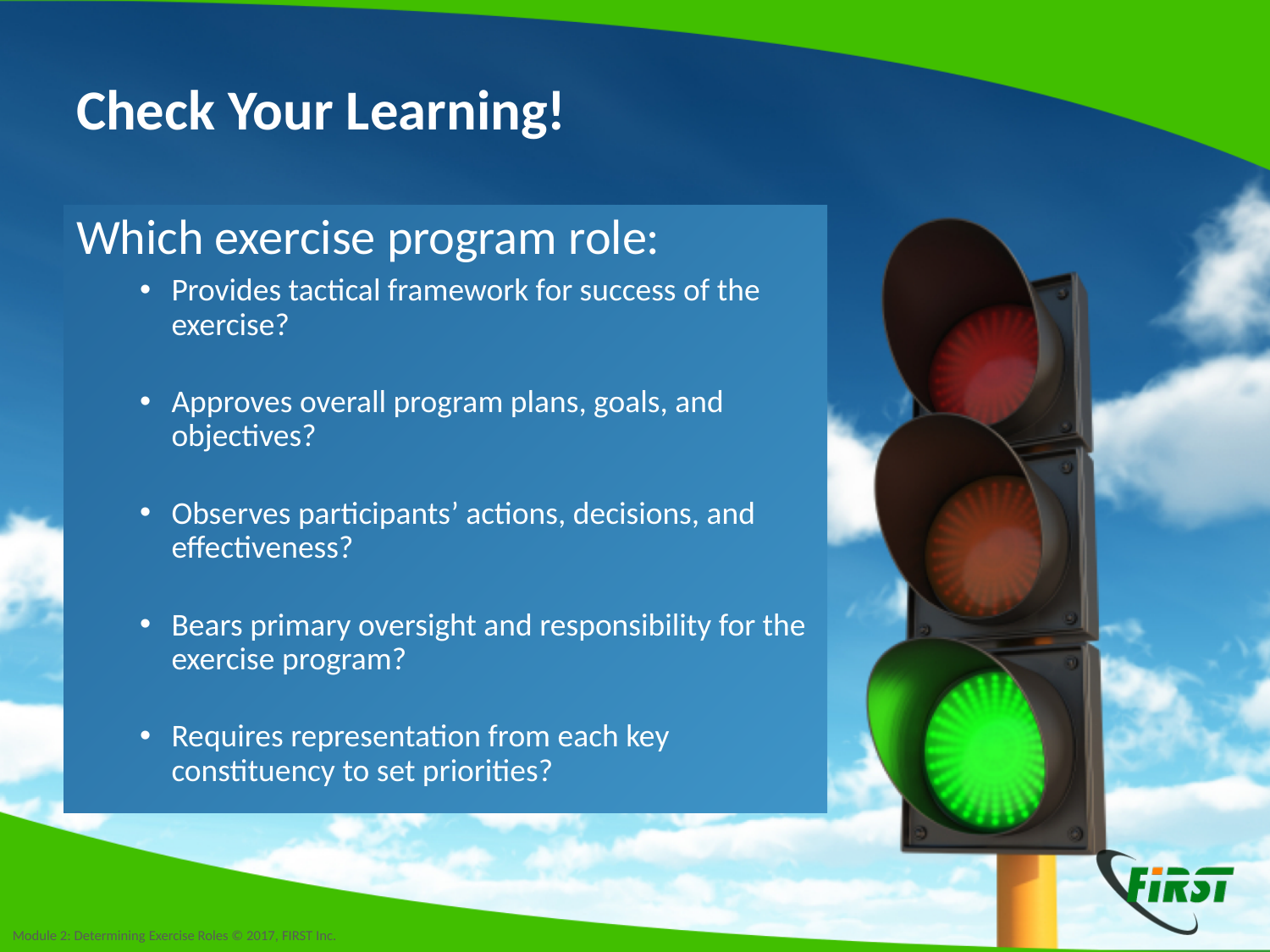

# Check Your Learning!
Which exercise program role:
Provides tactical framework for success of the exercise?
Approves overall program plans, goals, and objectives?
Observes participants’ actions, decisions, and effectiveness?
Bears primary oversight and responsibility for the exercise program?
Requires representation from each key constituency to set priorities?